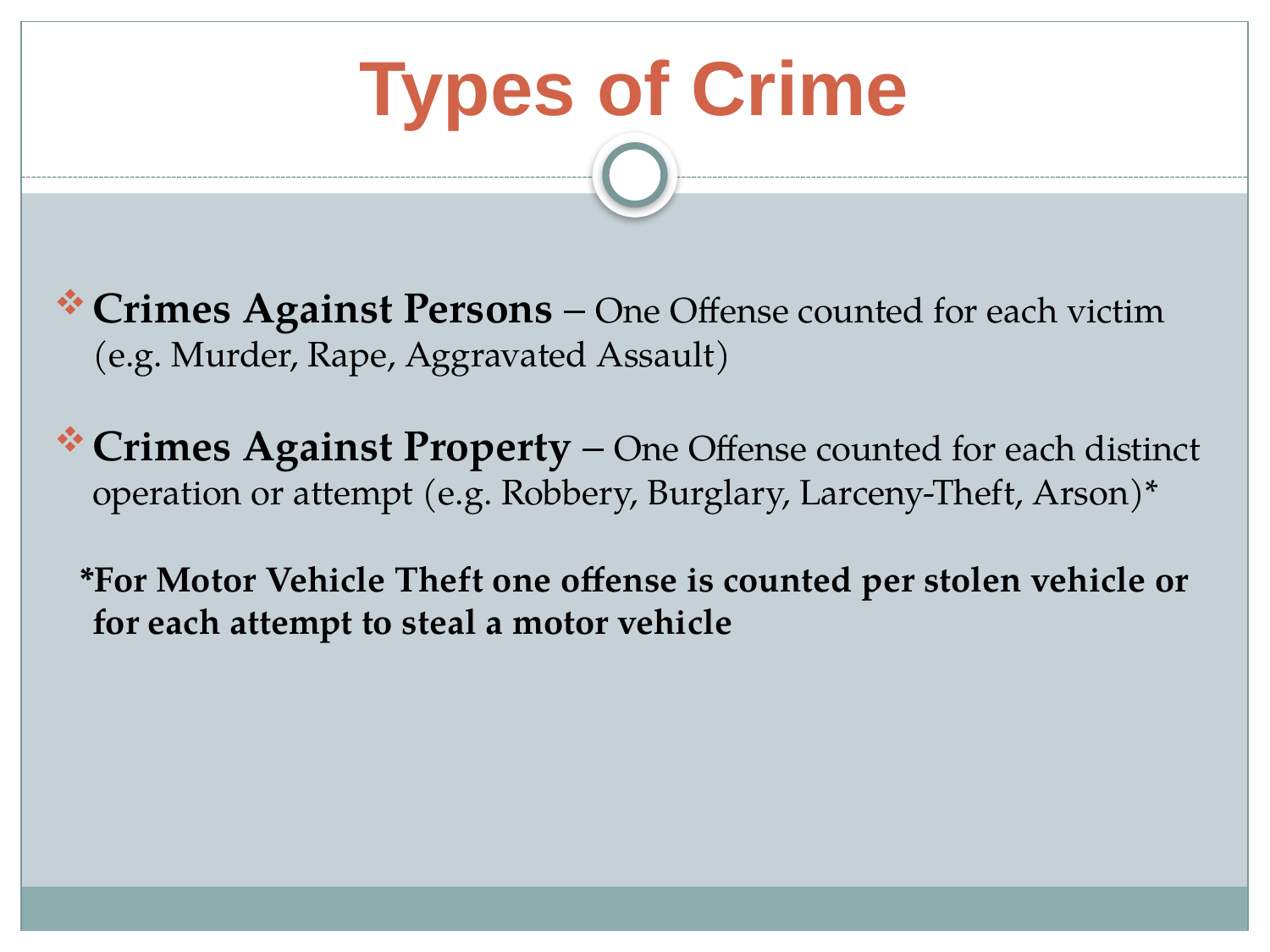

# Types of Crime

Crimes Against Persons – One Offense counted for each victim (e.g. Murder, Rape, Aggravated Assault)

Crimes Against Property – One Offense counted for each distinct operation or attempt (e.g. Robbery, Burglary, Larceny-Theft, Arson)*

*For Motor Vehicle Theft one offense is counted per stolen vehicle or for each attempt to steal a motor vehicle